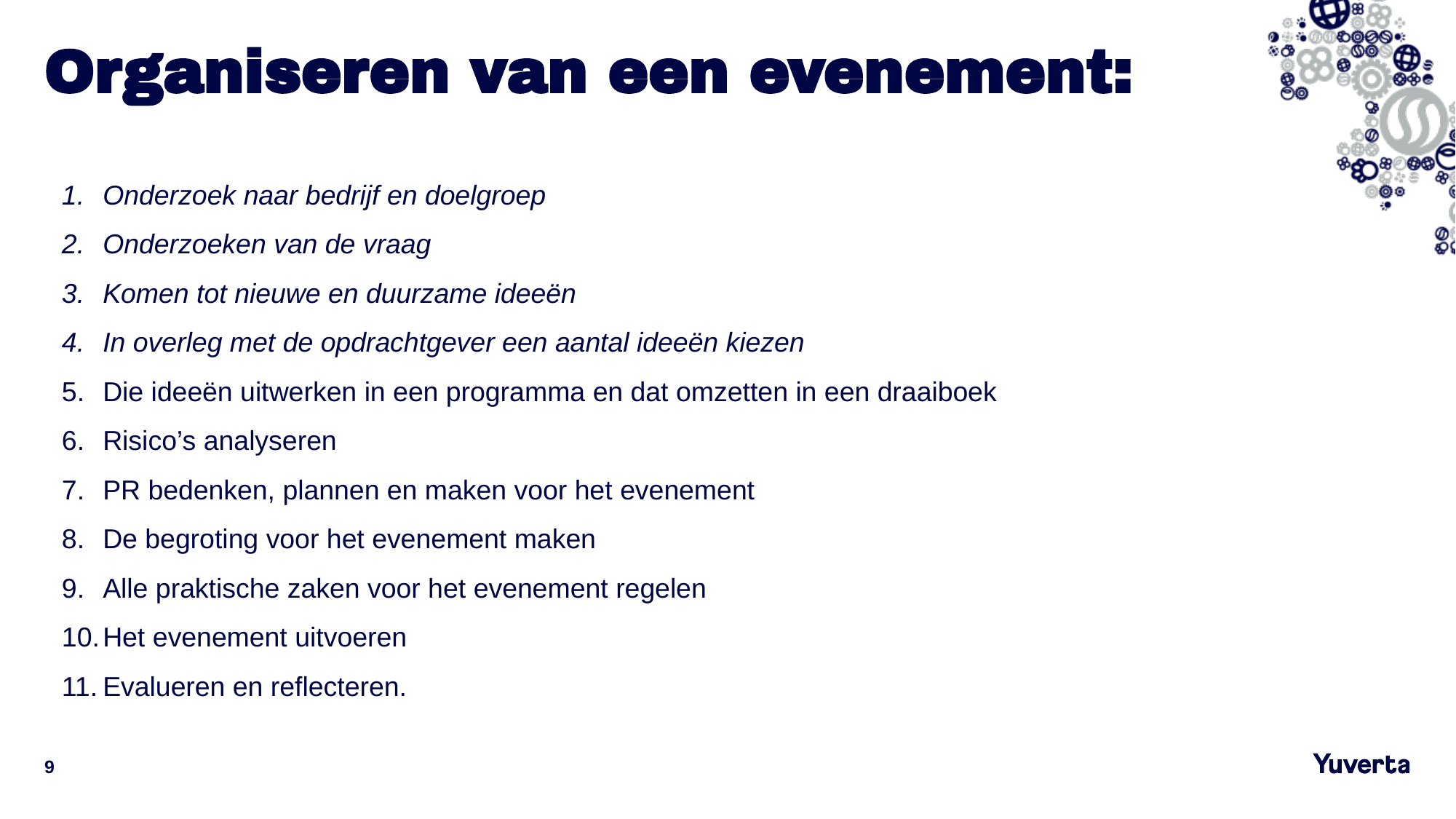

# Organiseren van een evenement:
Onderzoek naar bedrijf en doelgroep
Onderzoeken van de vraag
Komen tot nieuwe en duurzame ideeën
In overleg met de opdrachtgever een aantal ideeën kiezen
Die ideeën uitwerken in een programma en dat omzetten in een draaiboek
Risico’s analyseren
PR bedenken, plannen en maken voor het evenement
De begroting voor het evenement maken
Alle praktische zaken voor het evenement regelen
Het evenement uitvoeren
Evalueren en reflecteren.
9
14-9-2023